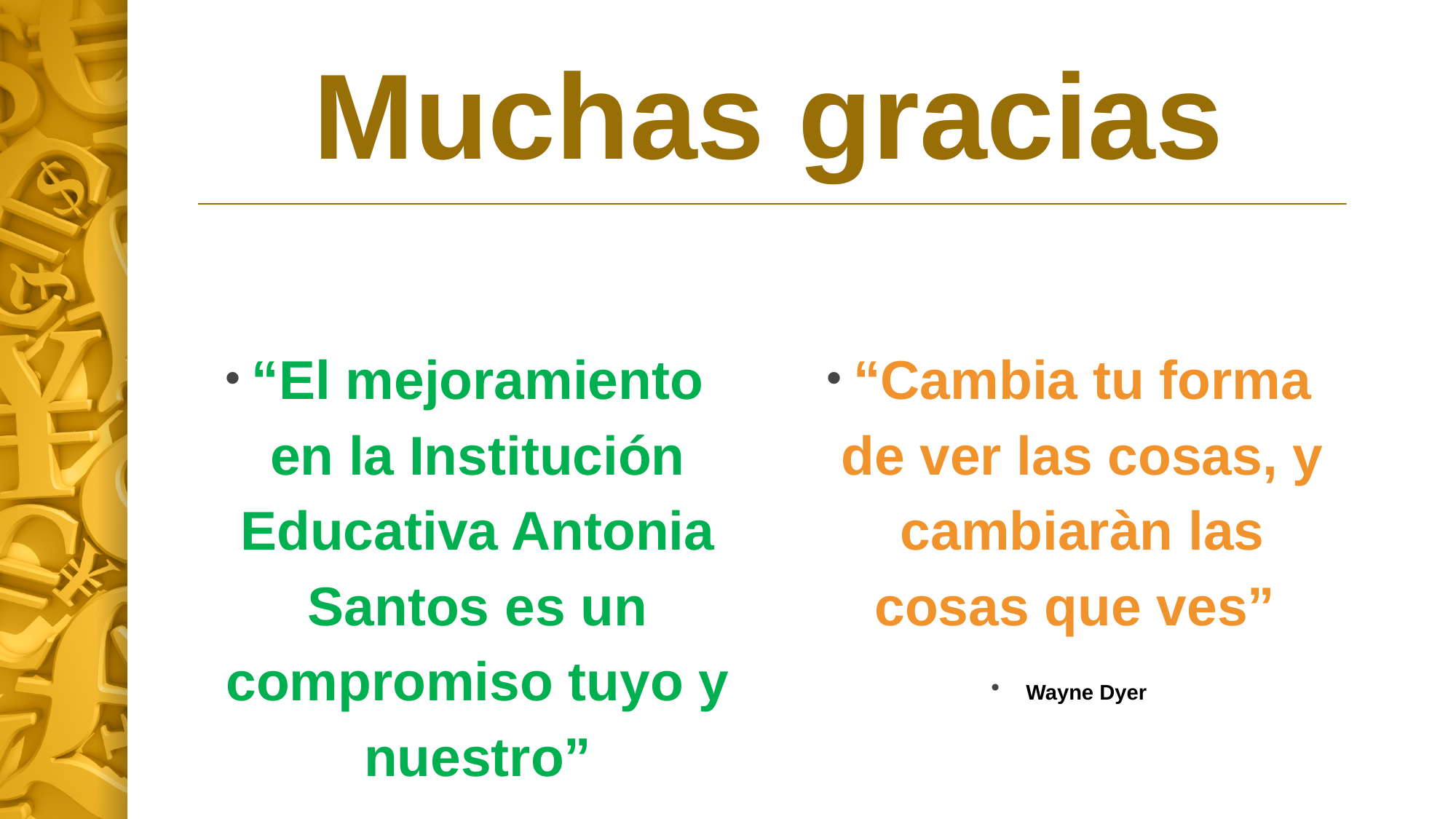

# Muchas gracias

“El mejoramiento en la Institución Educativa Antonia Santos es un compromiso tuyo y nuestro”

“Cambia tu forma de ver las cosas, y cambiaràn las cosas que ves”
 Wayne Dyer